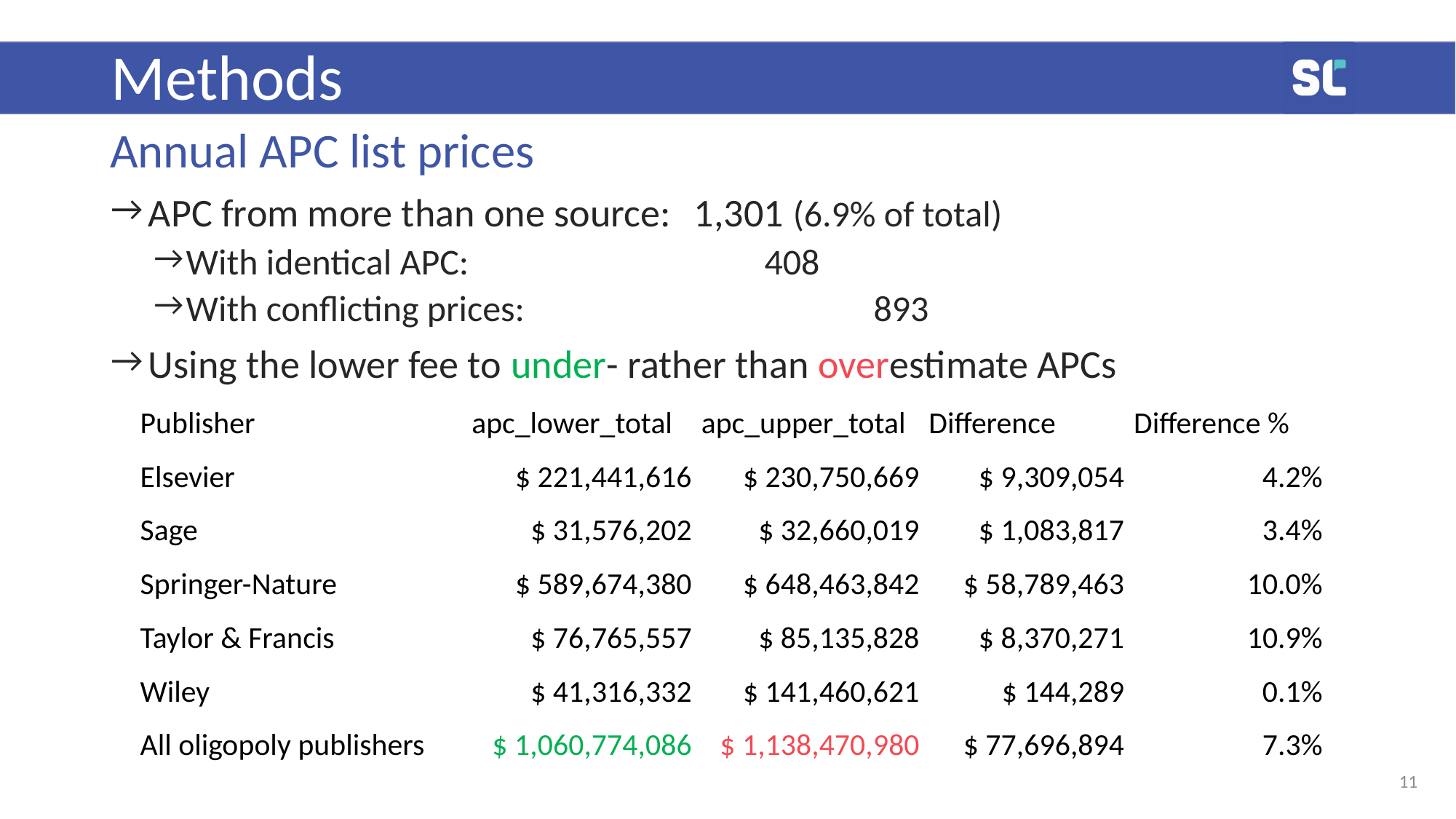

# Methods
Annual APC list prices
APC from more than one source:	1,301 (6.9% of total)
With identical APC:			    408
With conflicting prices:			    893
Using the lower fee to under- rather than overestimate APCs
| Publisher | apc\_lower\_total | apc\_upper\_total | Difference | Difference % |
| --- | --- | --- | --- | --- |
| Elsevier | $ 221,441,616 | $ 230,750,669 | $ 9,309,054 | 4.2% |
| Sage | $ 31,576,202 | $ 32,660,019 | $ 1,083,817 | 3.4% |
| Springer-Nature | $ 589,674,380 | $ 648,463,842 | $ 58,789,463 | 10.0% |
| Taylor & Francis | $ 76,765,557 | $ 85,135,828 | $ 8,370,271 | 10.9% |
| Wiley | $ 41,316,332 | $ 141,460,621 | $ 144,289 | 0.1% |
| All oligopoly publishers | $ 1,060,774,086 | $ 1,138,470,980 | $ 77,696,894 | 7.3% |
11